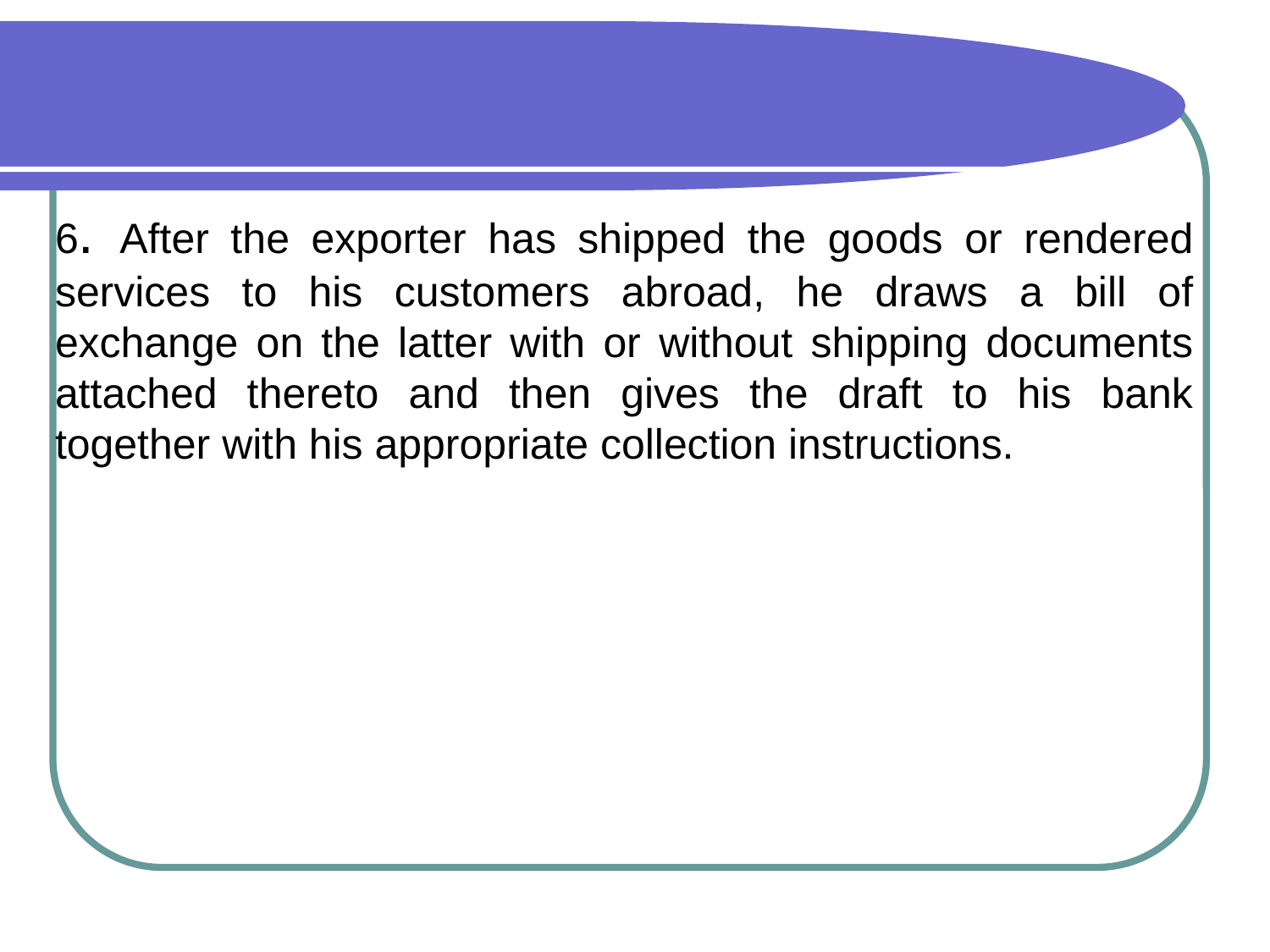

#
6. After the exporter has shipped the goods or rendered services to his customers abroad, he draws a bill of exchange on the latter with or without shipping documents attached thereto and then gives the draft to his bank together with his appropriate collection instructions.